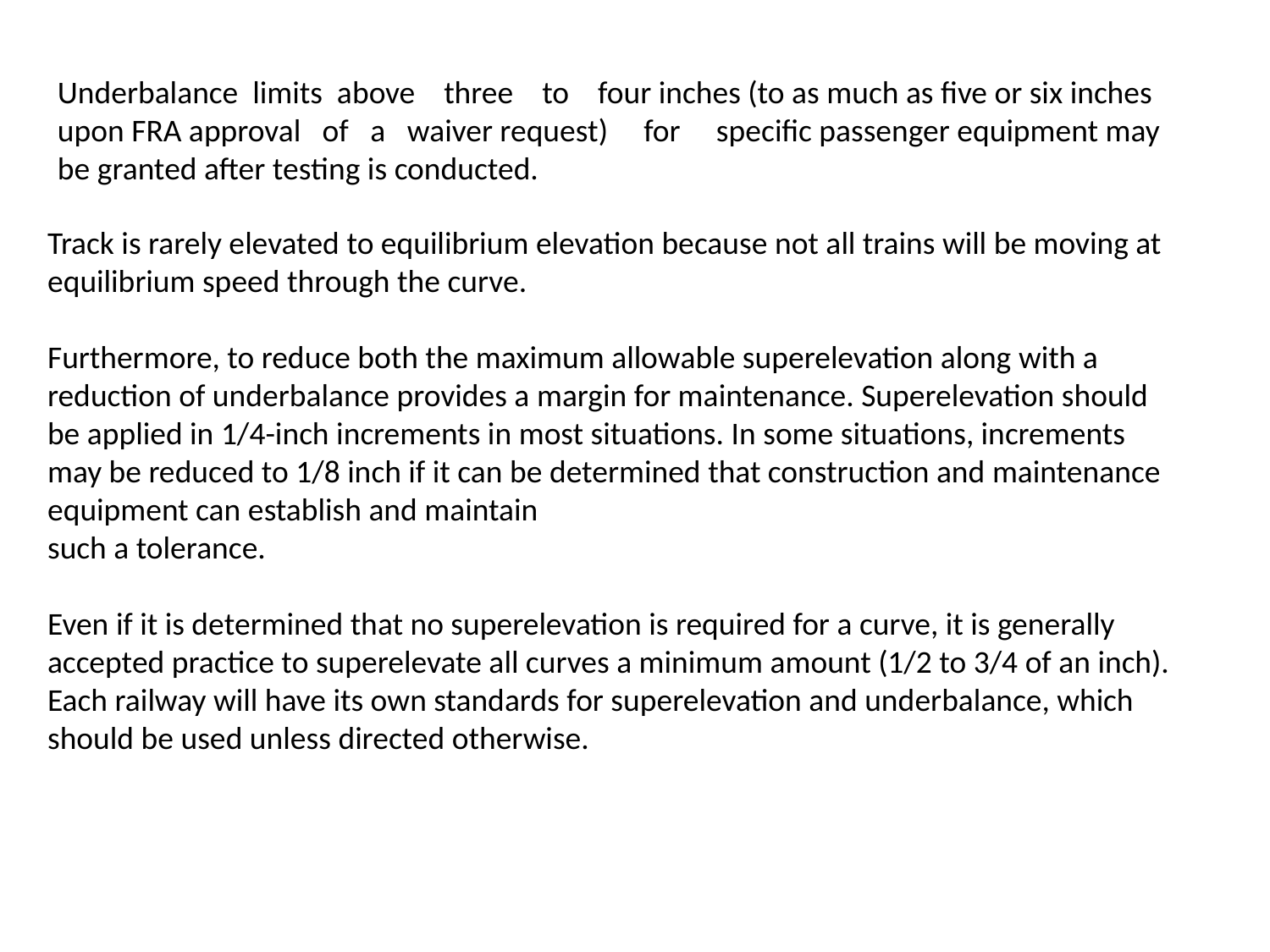

Underbalance  limits  above    three    to    four inches (to as much as five or six inches upon FRA approval   of   a   waiver request)     for     specific passenger equipment may be granted after testing is conducted.
Track is rarely elevated to equilibrium elevation because not all trains will be moving at equilibrium speed through the curve.

Furthermore, to reduce both the maximum allowable superelevation along with a reduction of underbalance provides a margin for maintenance. Superelevation should be applied in 1/4-inch increments in most situations. In some situations, increments may be reduced to 1/8 inch if it can be determined that construction and maintenance equipment can establish and maintain
such a tolerance.

Even if it is determined that no superelevation is required for a curve, it is generally accepted practice to superelevate all curves a minimum amount (1/2 to 3/4 of an inch). Each railway will have its own standards for superelevation and underbalance, which should be used unless directed otherwise.